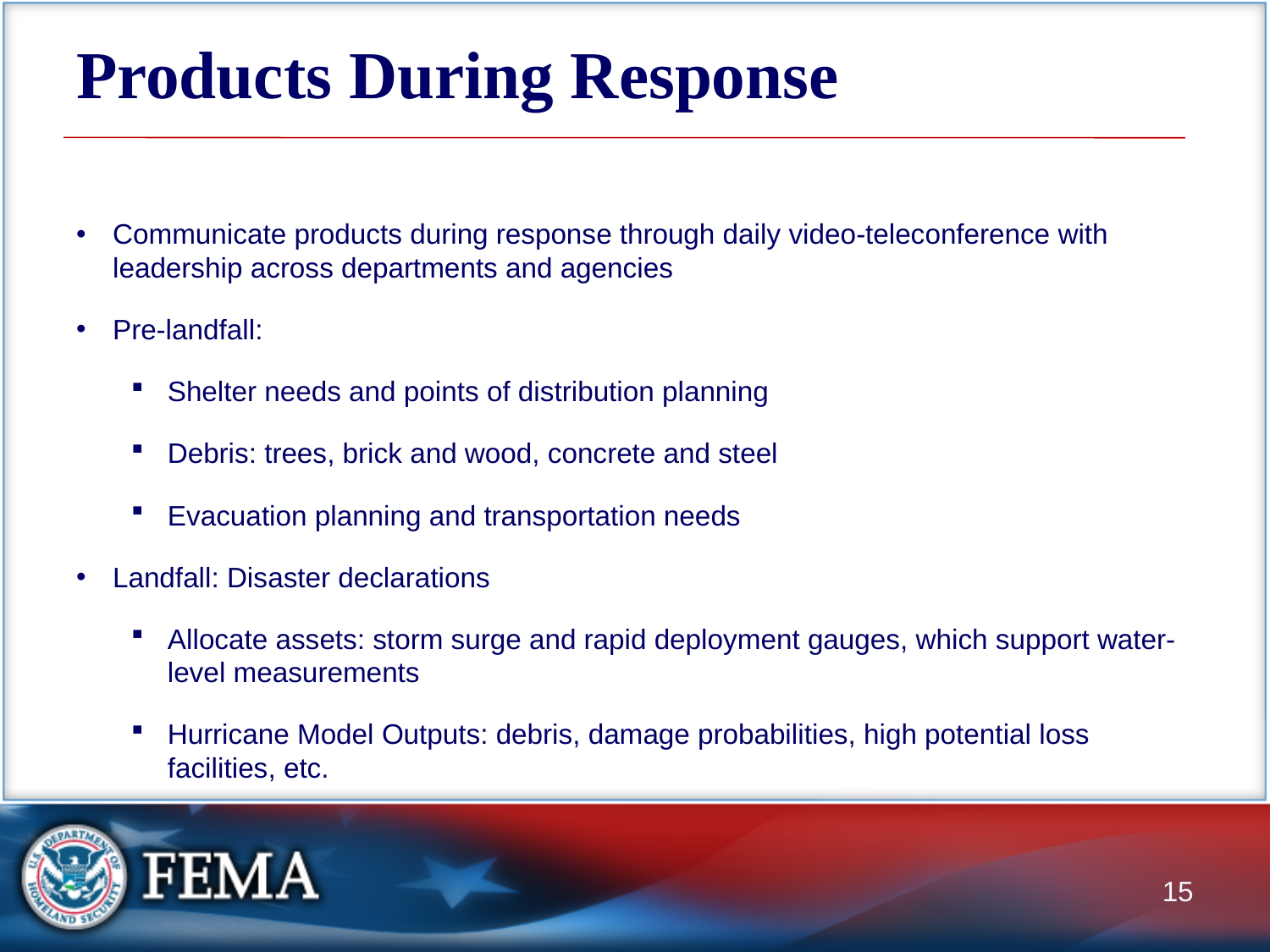

# Products During Response

Communicate products during response through daily video-teleconference with leadership across departments and agencies
Pre-landfall:
Shelter needs and points of distribution planning
Debris: trees, brick and wood, concrete and steel
Evacuation planning and transportation needs
Landfall: Disaster declarations
Allocate assets: storm surge and rapid deployment gauges, which support water-level measurements
Hurricane Model Outputs: debris, damage probabilities, high potential loss facilities, etc.
15